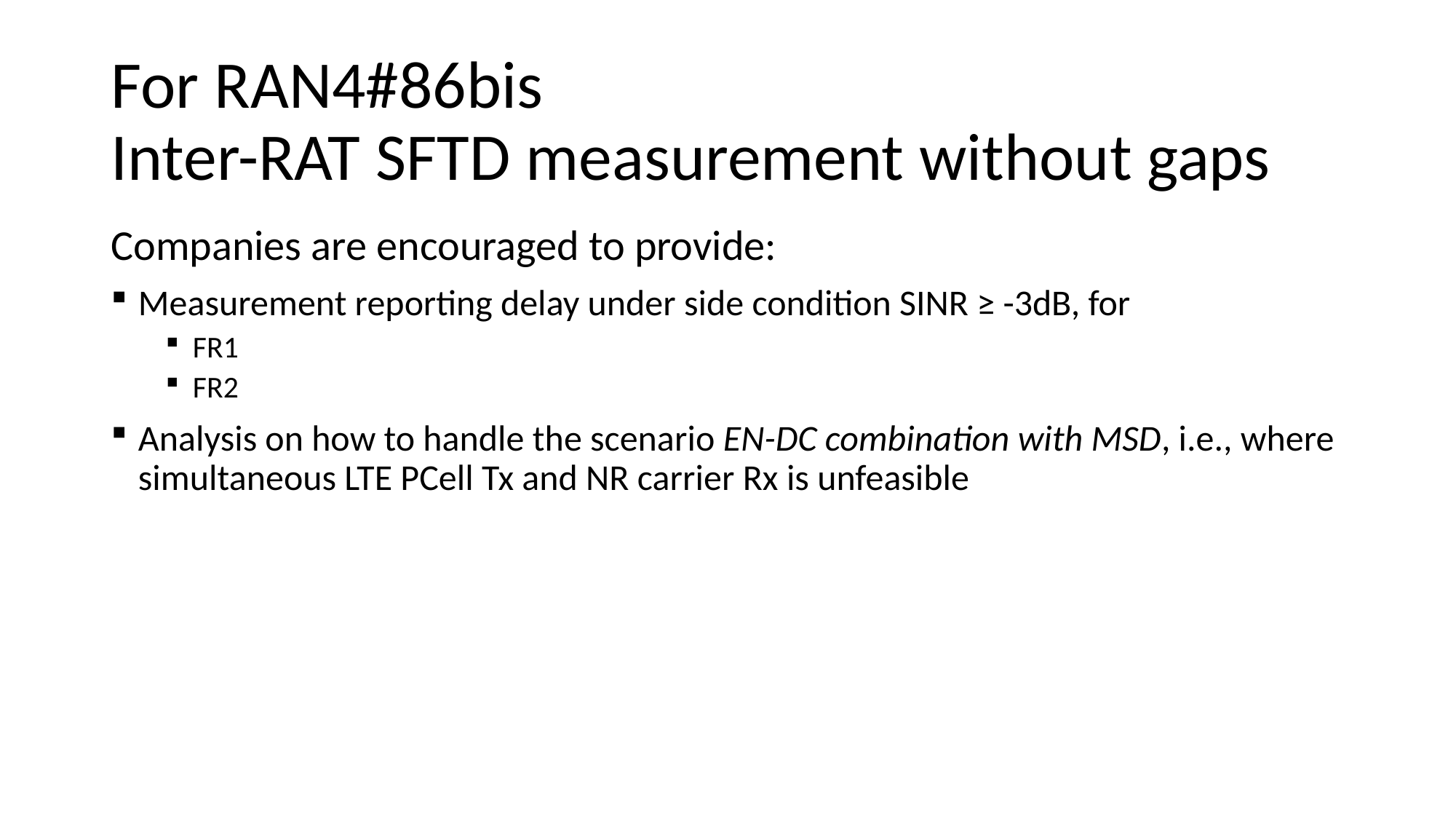

# For RAN4#86bis Inter-RAT SFTD measurement without gaps
Companies are encouraged to provide:
Measurement reporting delay under side condition SINR ≥ -3dB, for
FR1
FR2
Analysis on how to handle the scenario EN-DC combination with MSD, i.e., where simultaneous LTE PCell Tx and NR carrier Rx is unfeasible